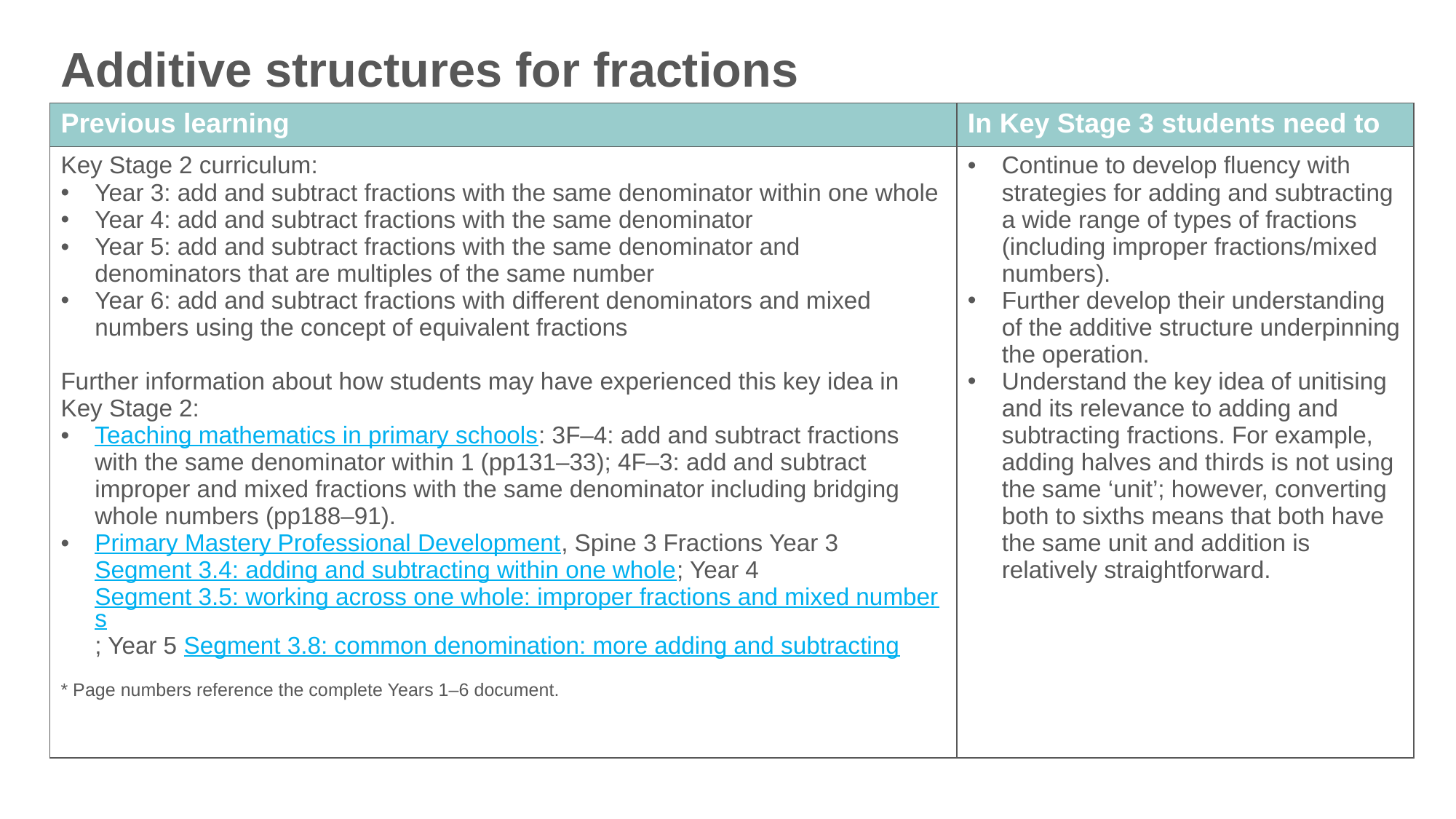

Additive structures for fractions
| Previous learning | In Key Stage 3 students need to |
| --- | --- |
| Key Stage 2 curriculum: Year 3: add and subtract fractions with the same denominator within one whole Year 4: add and subtract fractions with the same denominator Year 5: add and subtract fractions with the same denominator and denominators that are multiples of the same number Year 6: add and subtract fractions with different denominators and mixed numbers using the concept of equivalent fractions Further information about how students may have experienced this key idea in Key Stage 2: Teaching mathematics in primary schools: 3F–4: add and subtract fractions with the same denominator within 1 (pp131–33); 4F–3: add and subtract improper and mixed fractions with the same denominator including bridging whole numbers (pp188–91). Primary Mastery Professional Development, Spine 3 Fractions Year 3 Segment 3.4: adding and subtracting within one whole; Year 4 Segment 3.5: working across one whole: improper fractions and mixed numbers; Year 5 Segment 3.8: common denomination: more adding and subtracting \* Page numbers reference the complete Years 1–6 document. | Continue to develop fluency with strategies for adding and subtracting a wide range of types of fractions (including improper fractions/mixed numbers). Further develop their understanding of the additive structure underpinning the operation. Understand the key idea of unitising and its relevance to adding and subtracting fractions. For example, adding halves and thirds is not using the same ‘unit’; however, converting both to sixths means that both have the same unit and addition is relatively straightforward. |